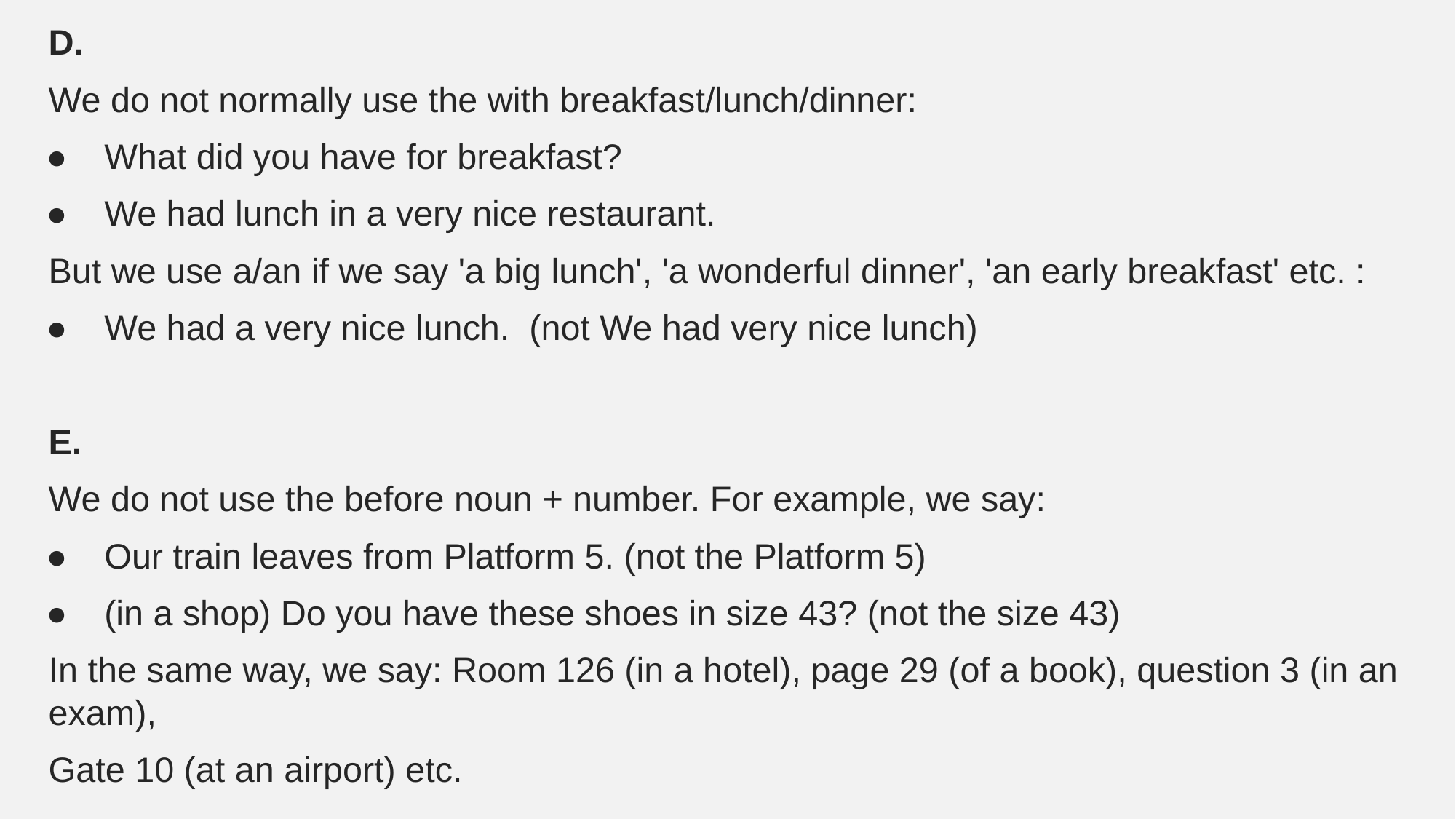

#
D.
We do not normally use the with breakfast/lunch/dinner:
⦁    What did you have for breakfast?
⦁    We had lunch in a very nice restaurant.
But we use a/an if we say 'a big lunch', 'a wonderful dinner', 'an early breakfast' etc. :
⦁    We had a very nice lunch.  (not We had very nice lunch)

E.
We do not use the before noun + number. For example, we say:
⦁    Our train leaves from Platform 5. (not the Platform 5)
⦁    (in a shop) Do you have these shoes in size 43? (not the size 43)
In the same way, we say: Room 126 (in a hotel), page 29 (of a book), question 3 (in an exam),
Gate 10 (at an airport) etc.